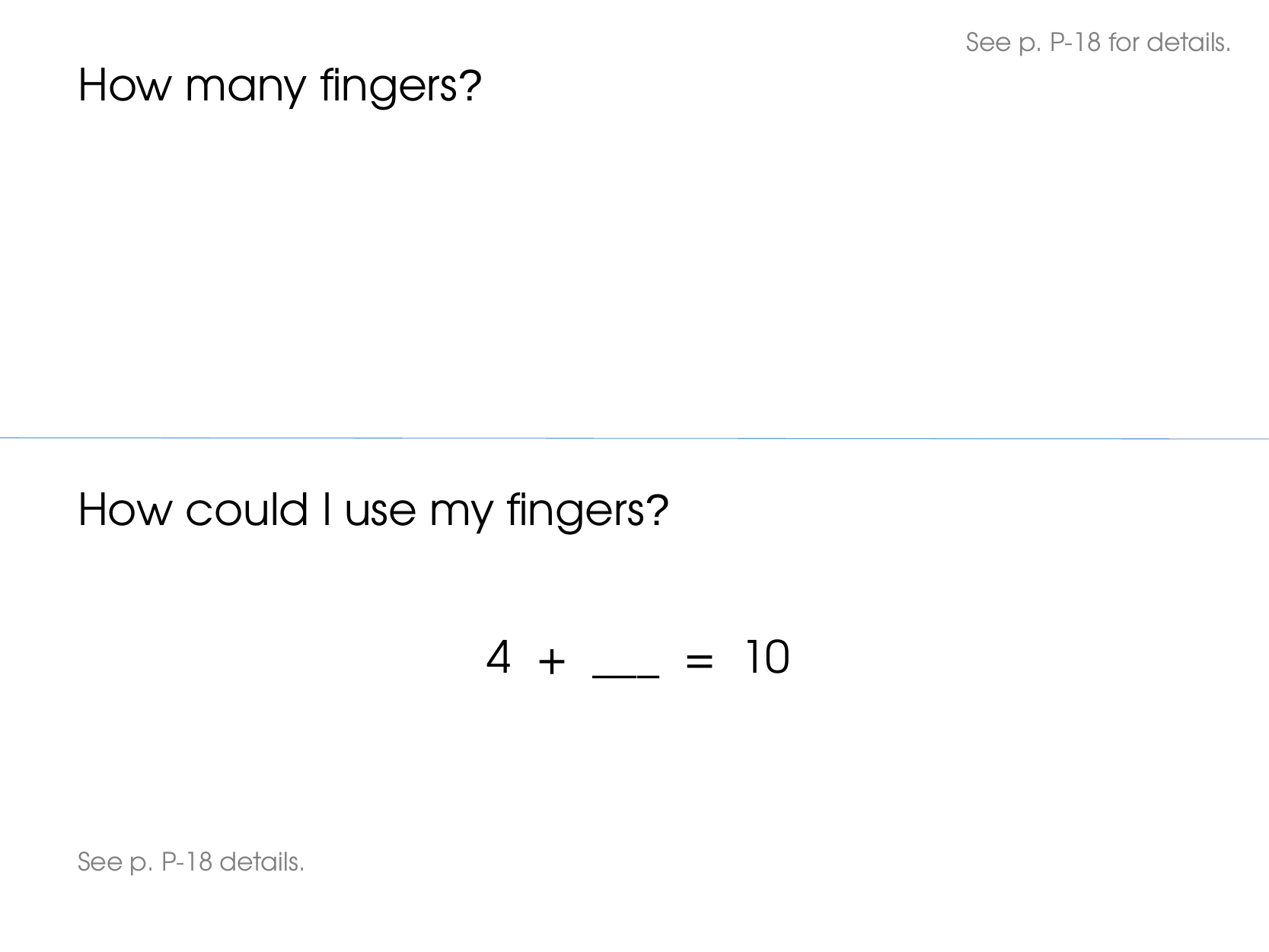

See p. P-18 for details.
How many fingers?
How could I use my fingers?
4  +  ___  =  10
See p. P-18 details.